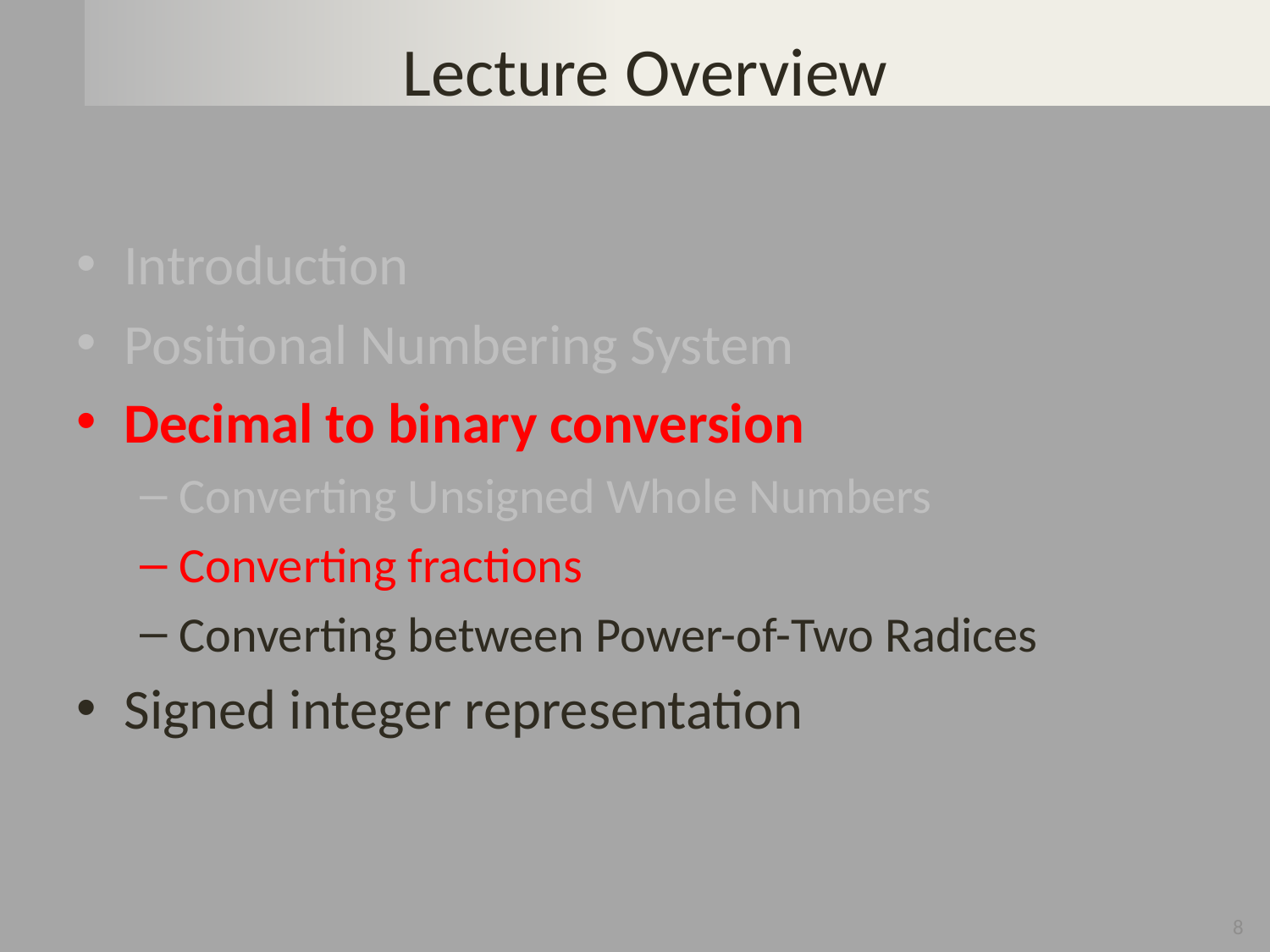

# Lecture Overview
Introduction
Positional Numbering System
Decimal to binary conversion
Converting Unsigned Whole Numbers
Converting fractions
Converting between Power-of-Two Radices
Signed integer representation